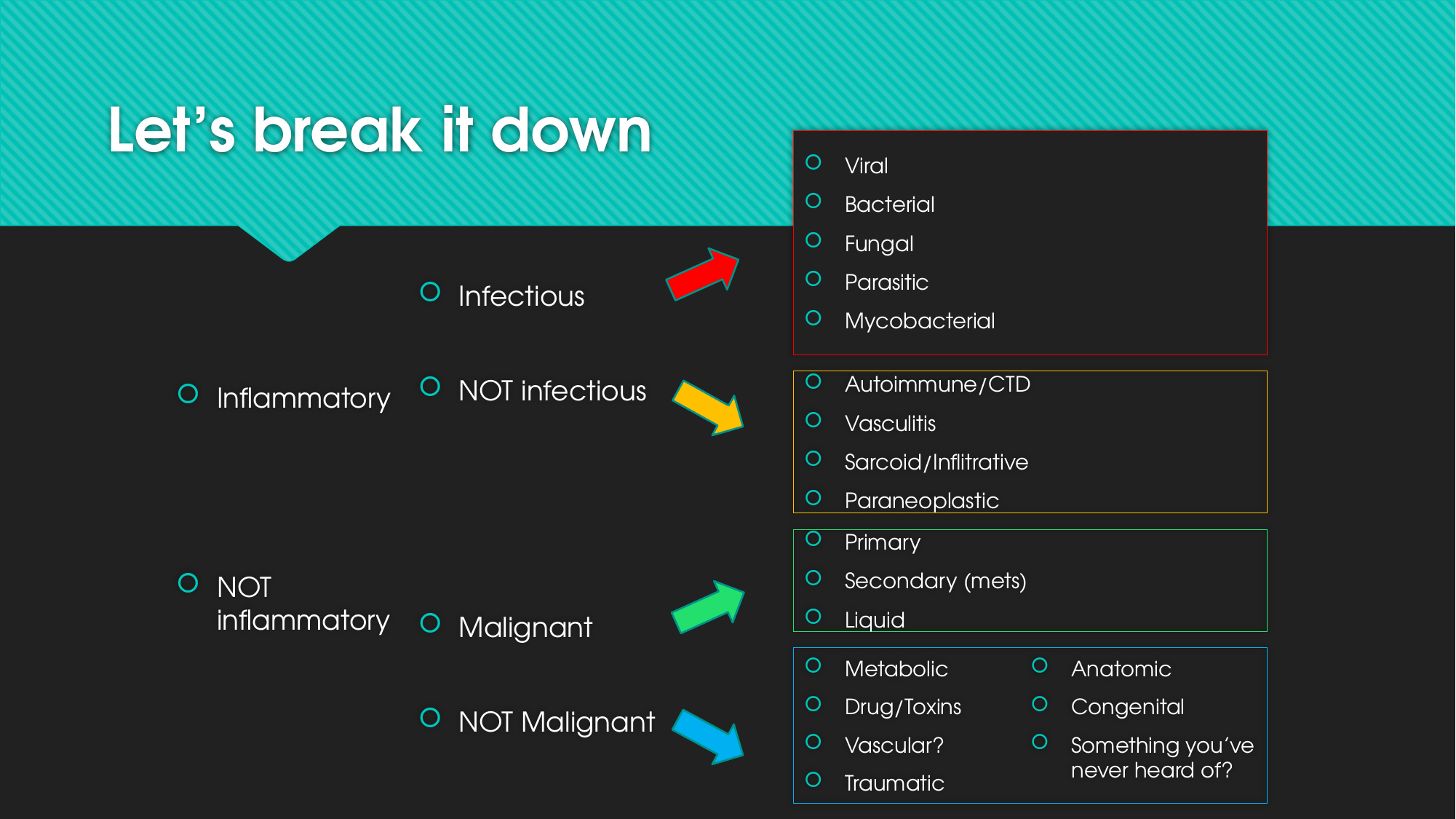

# Let’s break it down
Viral
Bacterial
Fungal
Parasitic
Mycobacterial

Inflammatory

NOT inflammatory
Infectious

NOT infectious

Malignant

NOT Malignant
Autoimmune/CTD
Vasculitis
Sarcoid/Inflitrative
Paraneoplastic

Primary
Secondary (mets)
Liquid

Metabolic
Drug/Toxins
Vascular?
Traumatic
Anatomic
Congenital
Something you’ve never heard of?